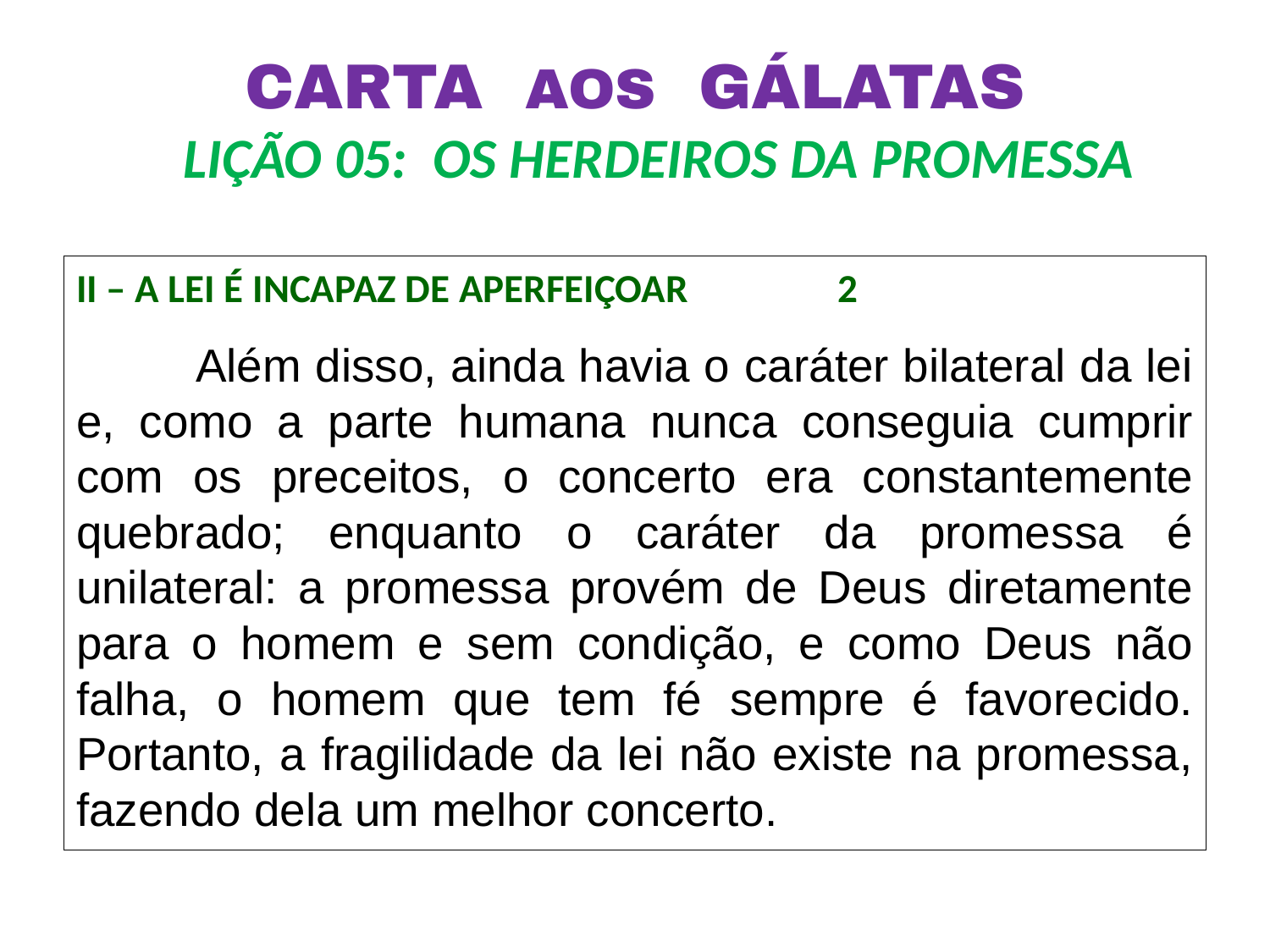

# CARTA  AOS  GÁLATAS LIÇÃO 05:  OS HERDEIROS DA PROMESSA
II – A LEI É INCAPAZ DE APERFEIÇOAR		     2

	Além disso, ainda havia o caráter bilateral da lei e, como a parte humana nunca conseguia cumprir com os preceitos, o concerto era constantemente quebrado; enquanto o caráter da promessa é unilateral: a promessa provém de Deus diretamente para o homem e sem condição, e como Deus não falha, o homem que tem fé sempre é favorecido. Portanto, a fragilidade da lei não existe na promessa, fazendo dela um melhor concerto.